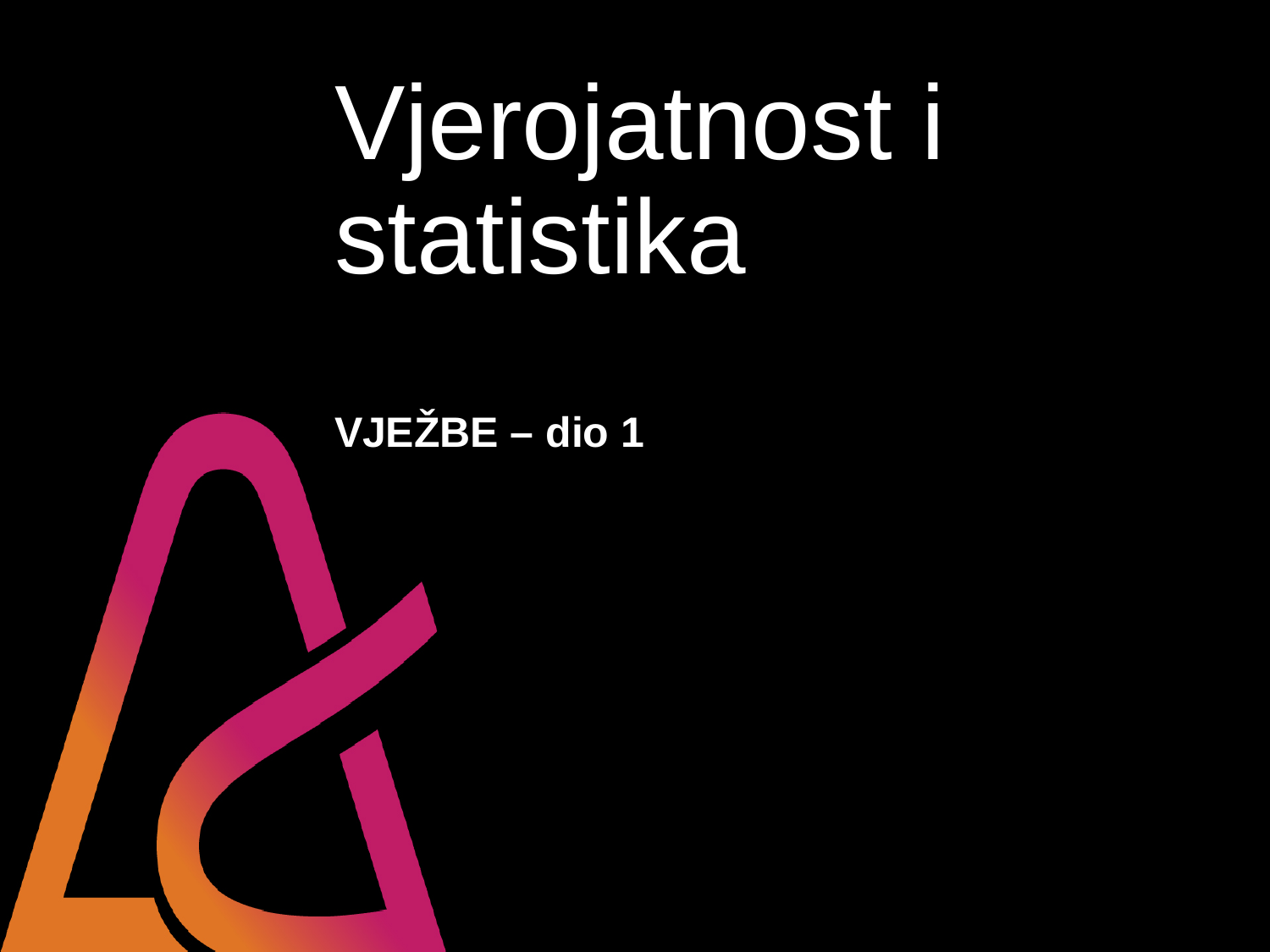

# Vjerojatnost i statistika VJEŽBE – dio 1